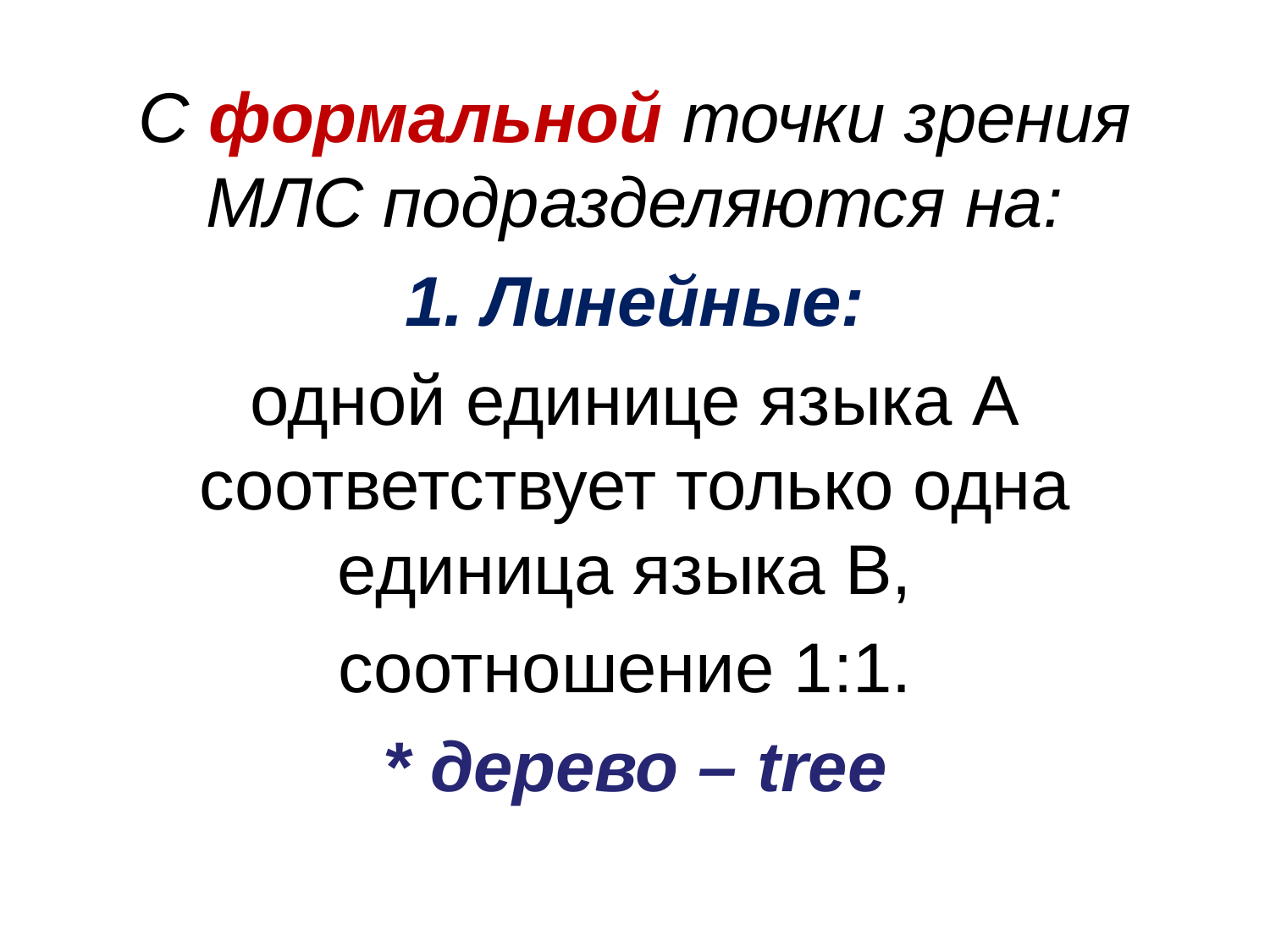

С формальной точки зрения МЛС подразделяются на:
1. Линейные:
одной единице языка А соответствует только одна единица языка В,
соотношение 1:1.
* дерево – tree